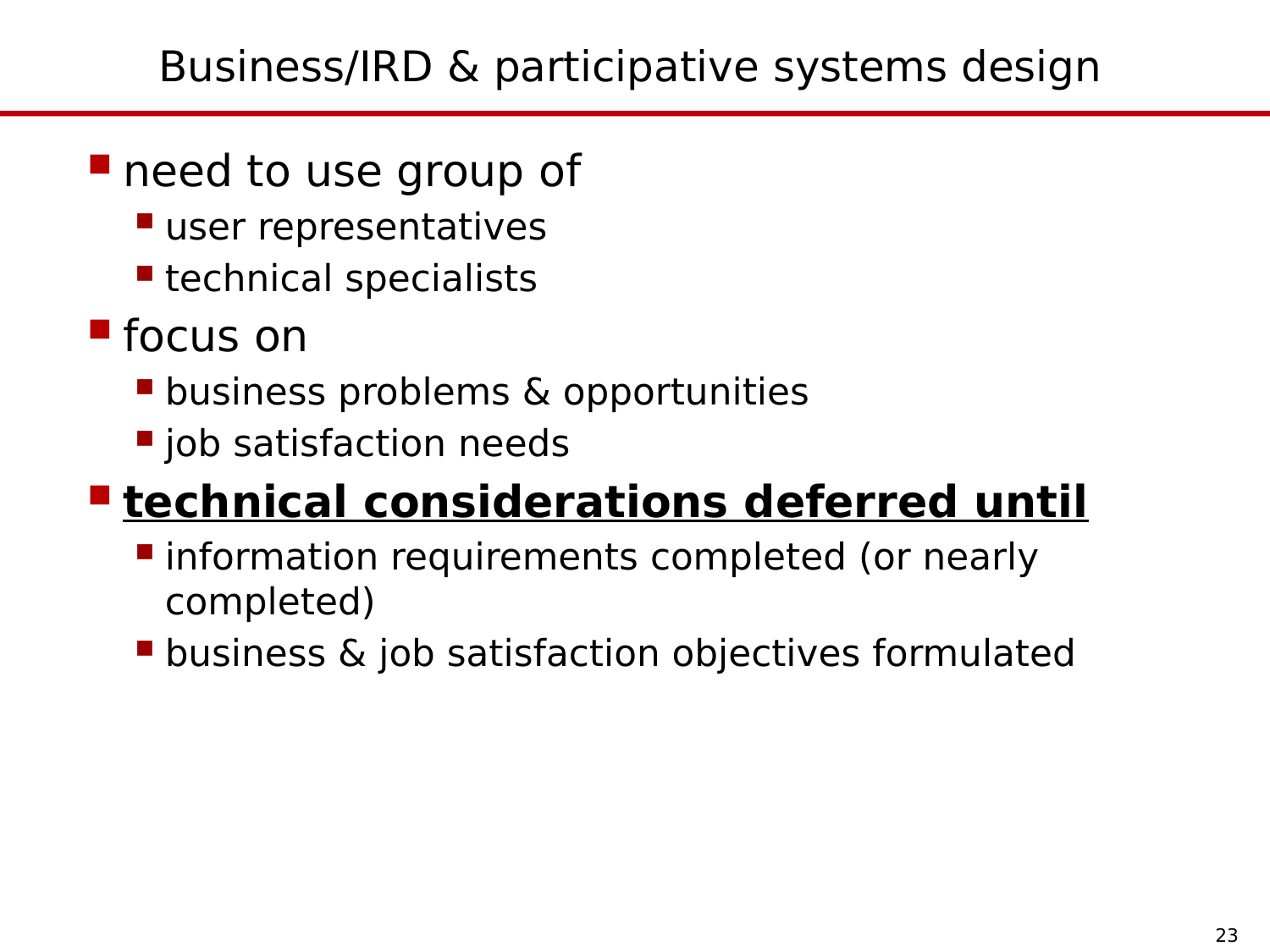

# Business/IRD & participative systems design
need to use group of
user representatives
technical specialists
focus on
business problems & opportunities
job satisfaction needs
technical considerations deferred until
information requirements completed (or nearly completed)
business & job satisfaction objectives formulated
23